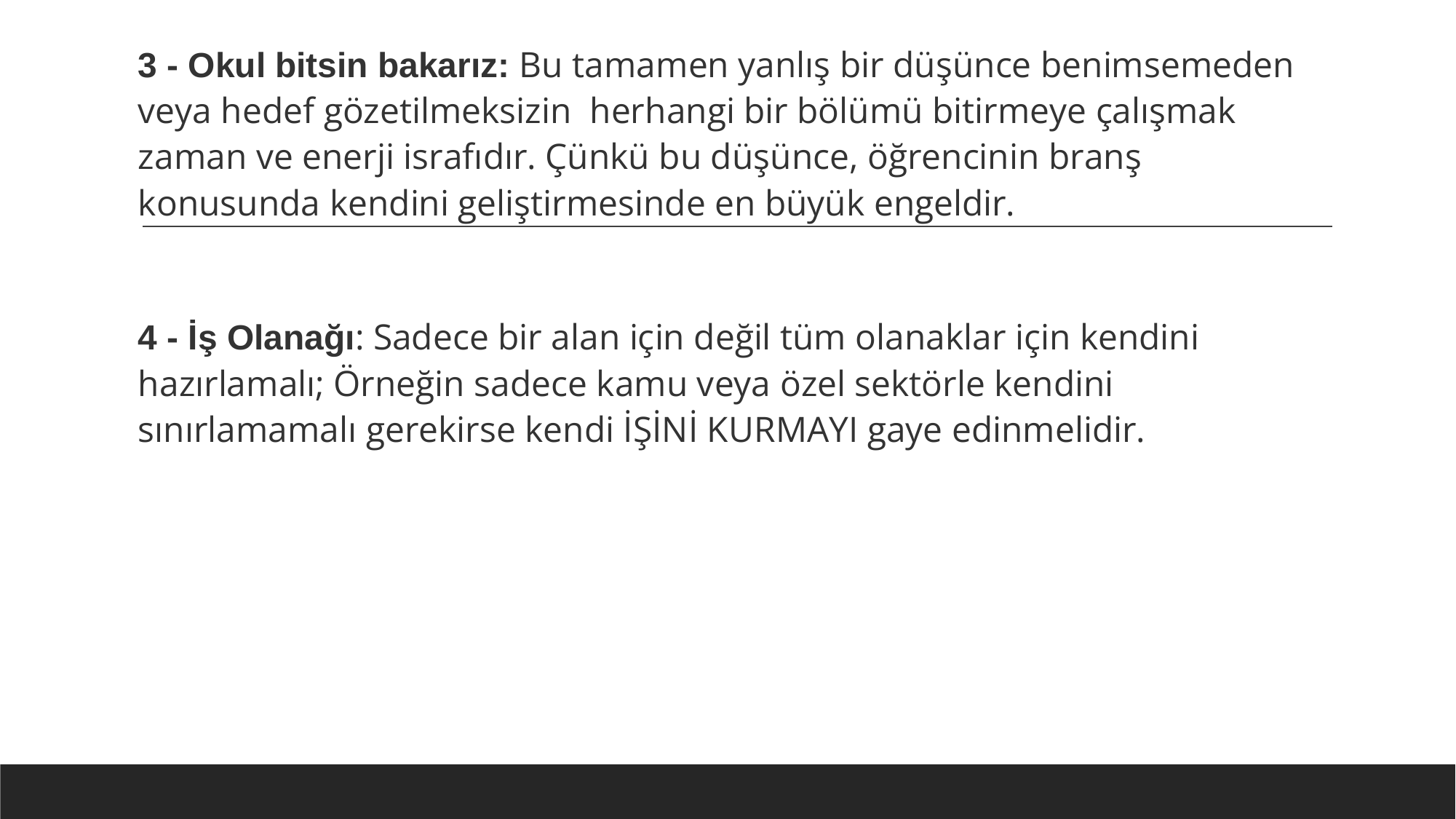

3 - Okul bitsin bakarız: Bu tamamen yanlış bir düşünce benimsemeden veya hedef gözetilmeksizin  herhangi bir bölümü bitirmeye çalışmak zaman ve enerji israfıdır. Çünkü bu düşünce, öğrencinin branş konusunda kendini geliştirmesinde en büyük engeldir.

4 - İş Olanağı: Sadece bir alan için değil tüm olanaklar için kendini hazırlamalı; Örneğin sadece kamu veya özel sektörle kendini sınırlamamalı gerekirse kendi İŞİNİ KURMAYI gaye edinmelidir.